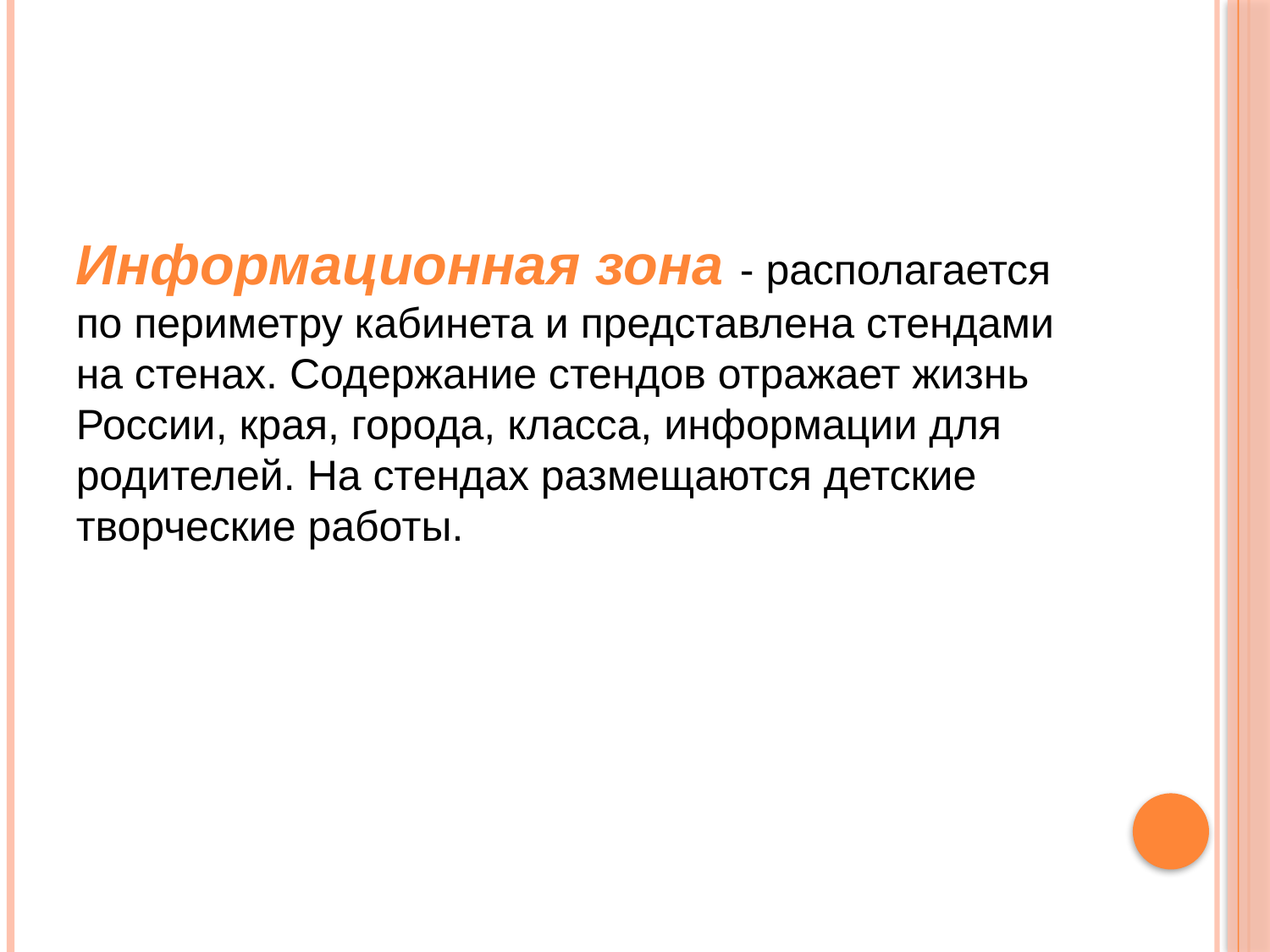

#
Информационная зона - располагается по периметру кабинета и представлена стендами на стенах. Содержание стендов отражает жизнь России, края, города, класса, информации для родителей. На стендах размещаются детские творческие работы.